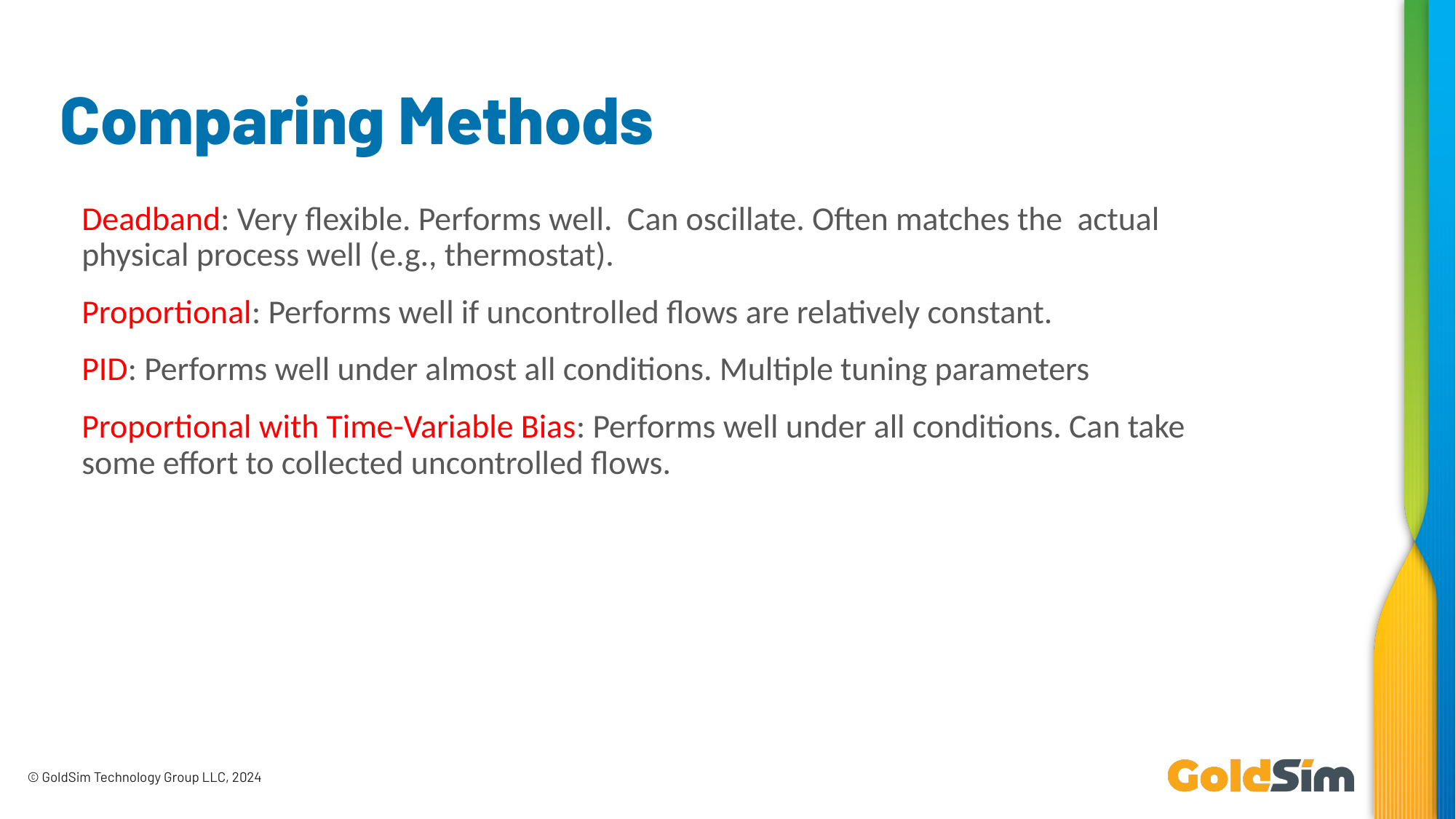

# Comparing Methods
Deadband: Very flexible. Performs well.  Can oscillate. Often matches the  actual physical process well (e.g., thermostat).
Proportional: Performs well if uncontrolled flows are relatively constant.
PID: Performs well under almost all conditions. Multiple tuning parameters
Proportional with Time-Variable Bias: Performs well under all conditions. Can take some effort to collected uncontrolled flows.

© GoldSim Technology Group LLC, 2024